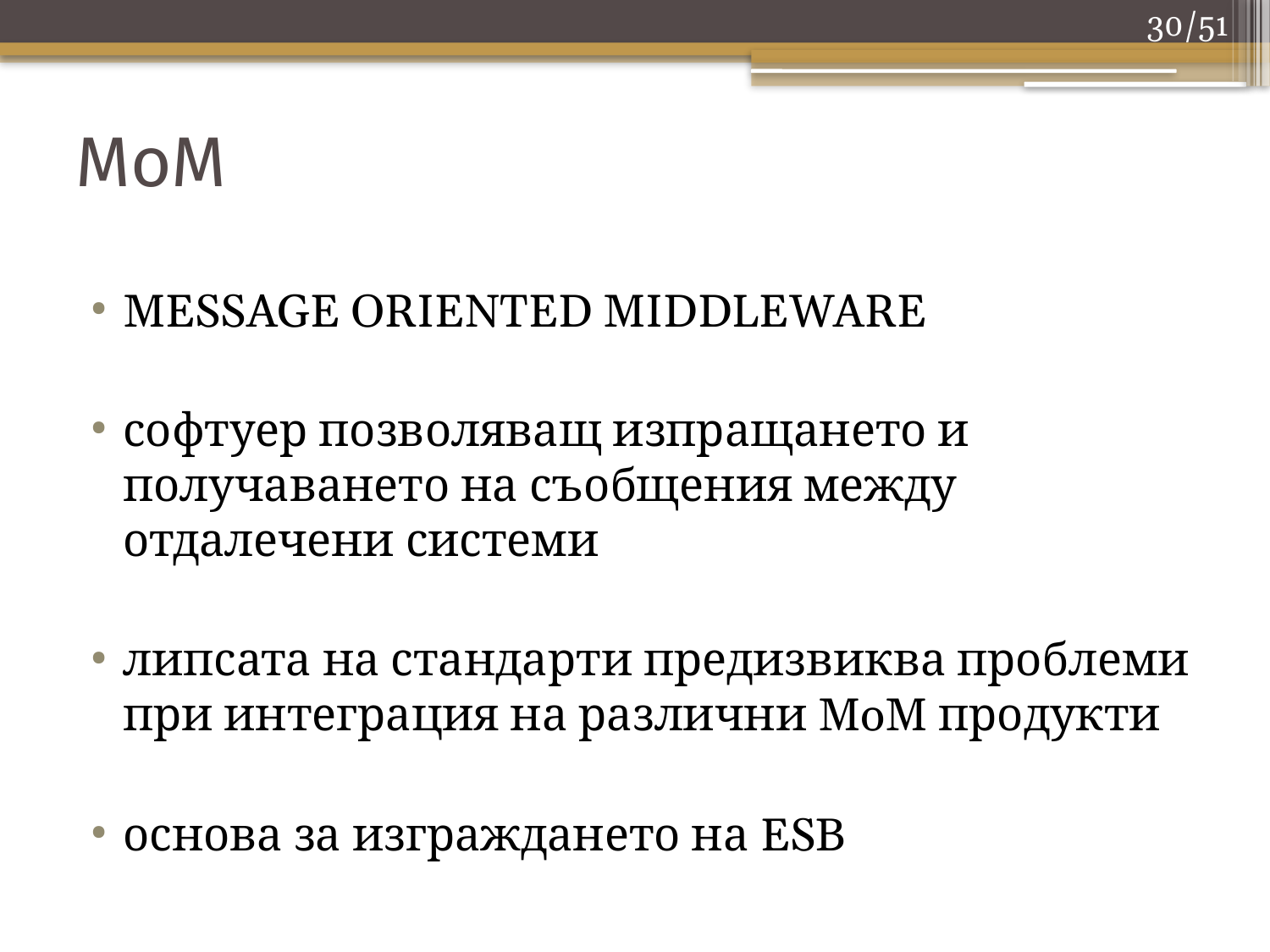

30/51
# МоМ
Message Oriented Middleware

софтуер позволяващ изпращането и получаването на съобщения между отдалечени системи

липсата на стандарти предизвиква проблеми при интеграция на различни MoM продукти

основа за изграждането на ESB